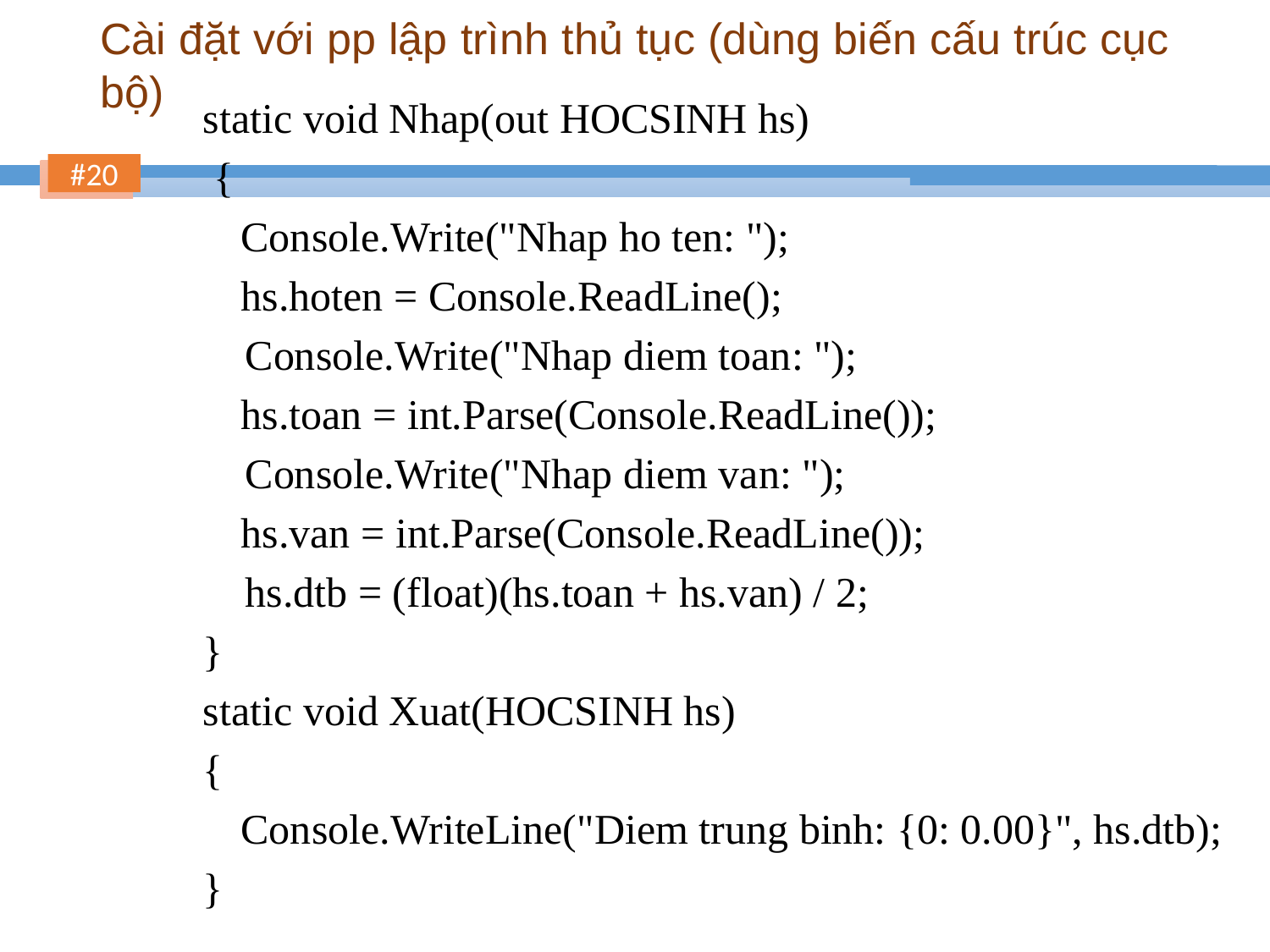

# Cài đặt với pp lập trình thủ tục (dùng biến cấu trúc cục bộ)
static void Nhap(out HOCSINH hs)
 {
	Console.Write("Nhap ho ten: ");
	hs.hoten = Console.ReadLine();
    Console.Write("Nhap diem toan: ");
	hs.toan = int.Parse(Console.ReadLine());
    Console.Write("Nhap diem van: ");
	hs.van = int.Parse(Console.ReadLine());
    hs.dtb = (float)(hs.toan + hs.van) / 2;
}
static void Xuat(HOCSINH hs)
{
	Console.WriteLine("Diem trung binh: {0: 0.00}", hs.dtb);
}
20